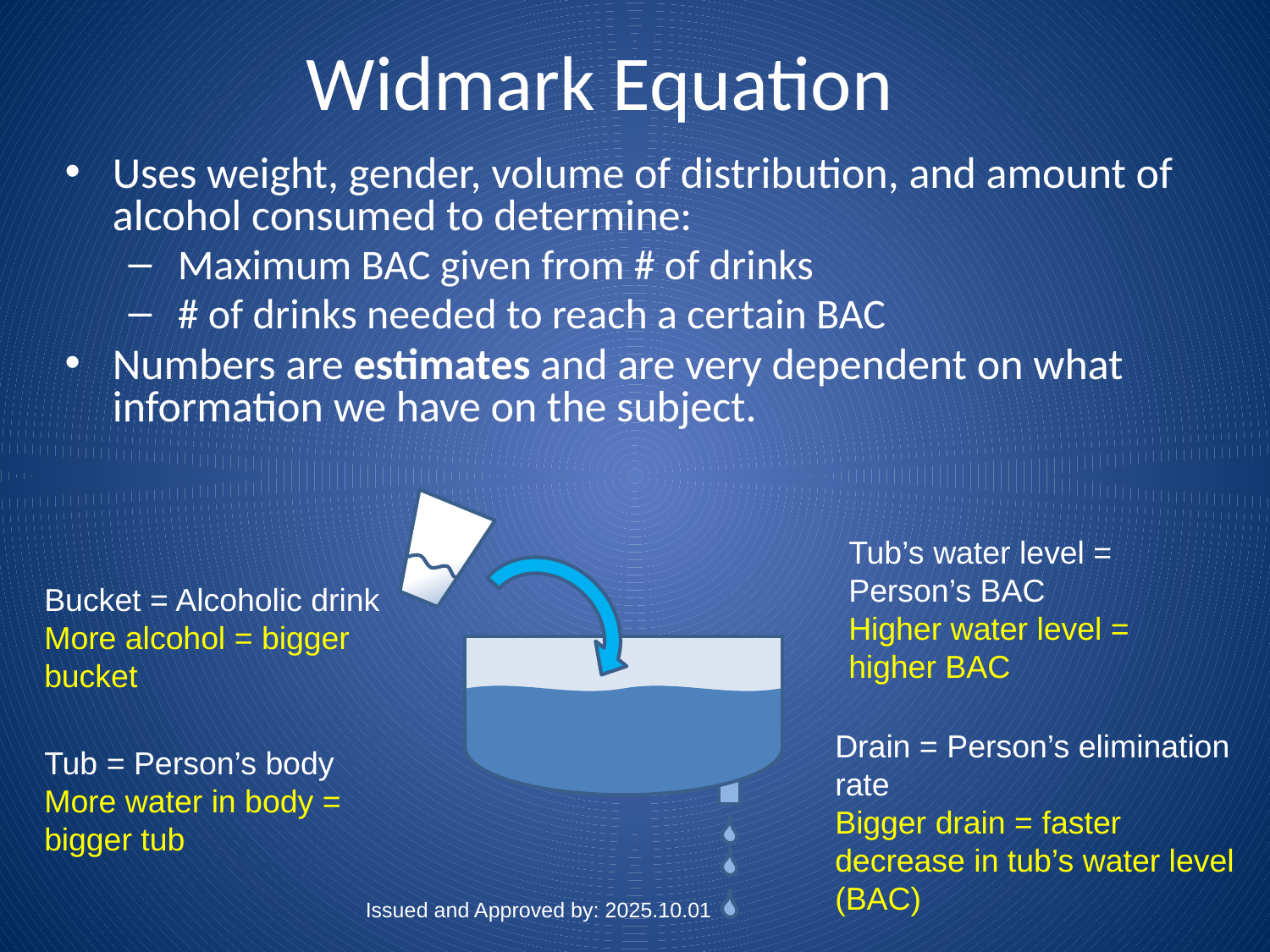

# Widmark Equation
Uses weight, gender, volume of distribution, and amount of alcohol consumed to determine:
 Maximum BAC given from # of drinks
 # of drinks needed to reach a certain BAC
Numbers are estimates and are very dependent on what information we have on the subject.

Tub’s water level = Person’s BAC
Higher water level = higher BAC

Bucket = Alcoholic drink
More alcohol = bigger bucket

Drain = Person’s elimination rate
Bigger drain = faster decrease in tub’s water level (BAC)
Tub = Person’s body
More water in body = bigger tub

Issued and Approved by: 2025.10.01